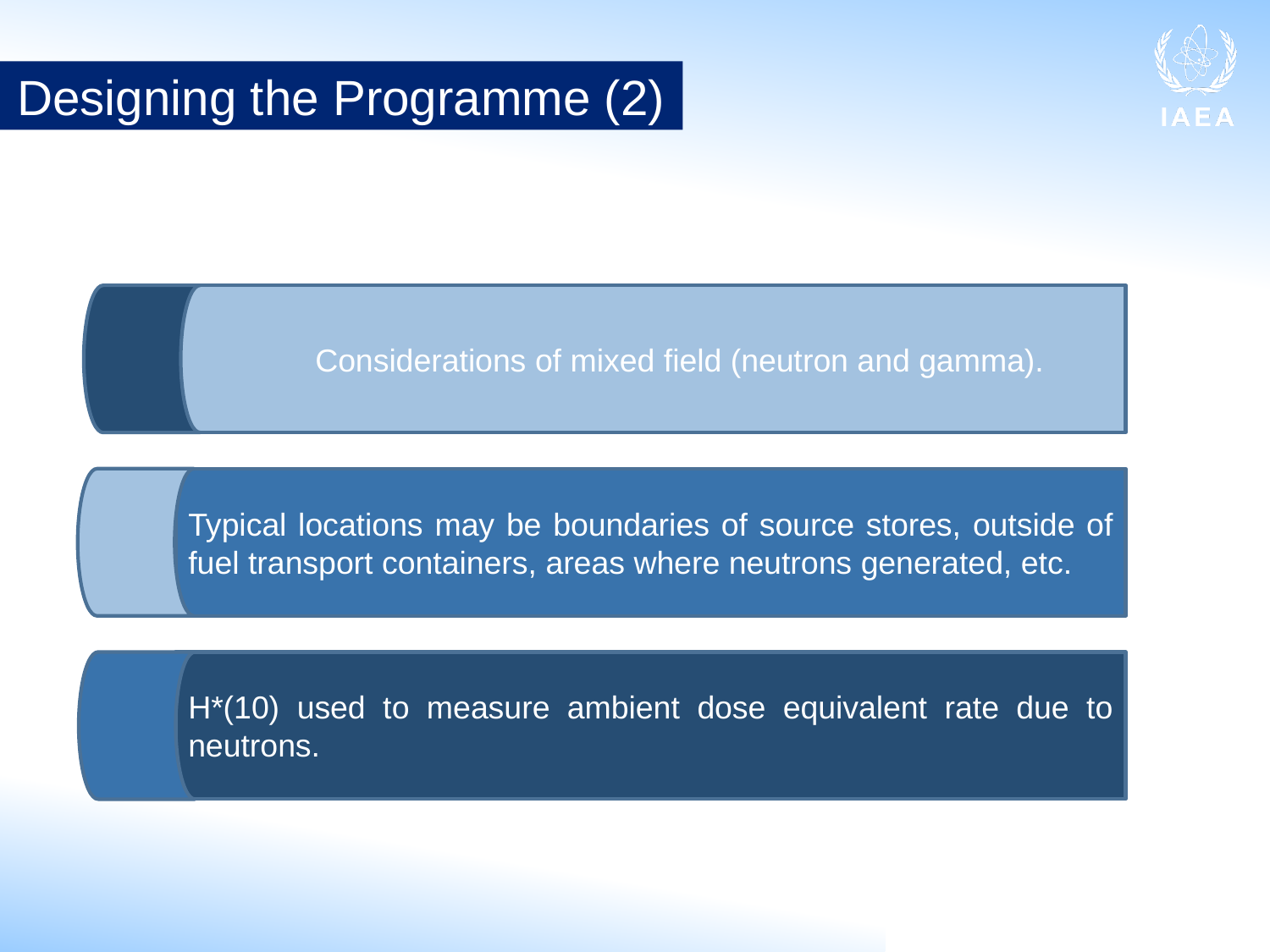

Designing the Programme (2)

	Considerations of mixed field (neutron and gamma).

Typical locations may be boundaries of source stores, outside of fuel transport containers, areas where neutrons generated, etc.

H*(10) used to measure ambient dose equivalent rate due to neutrons.